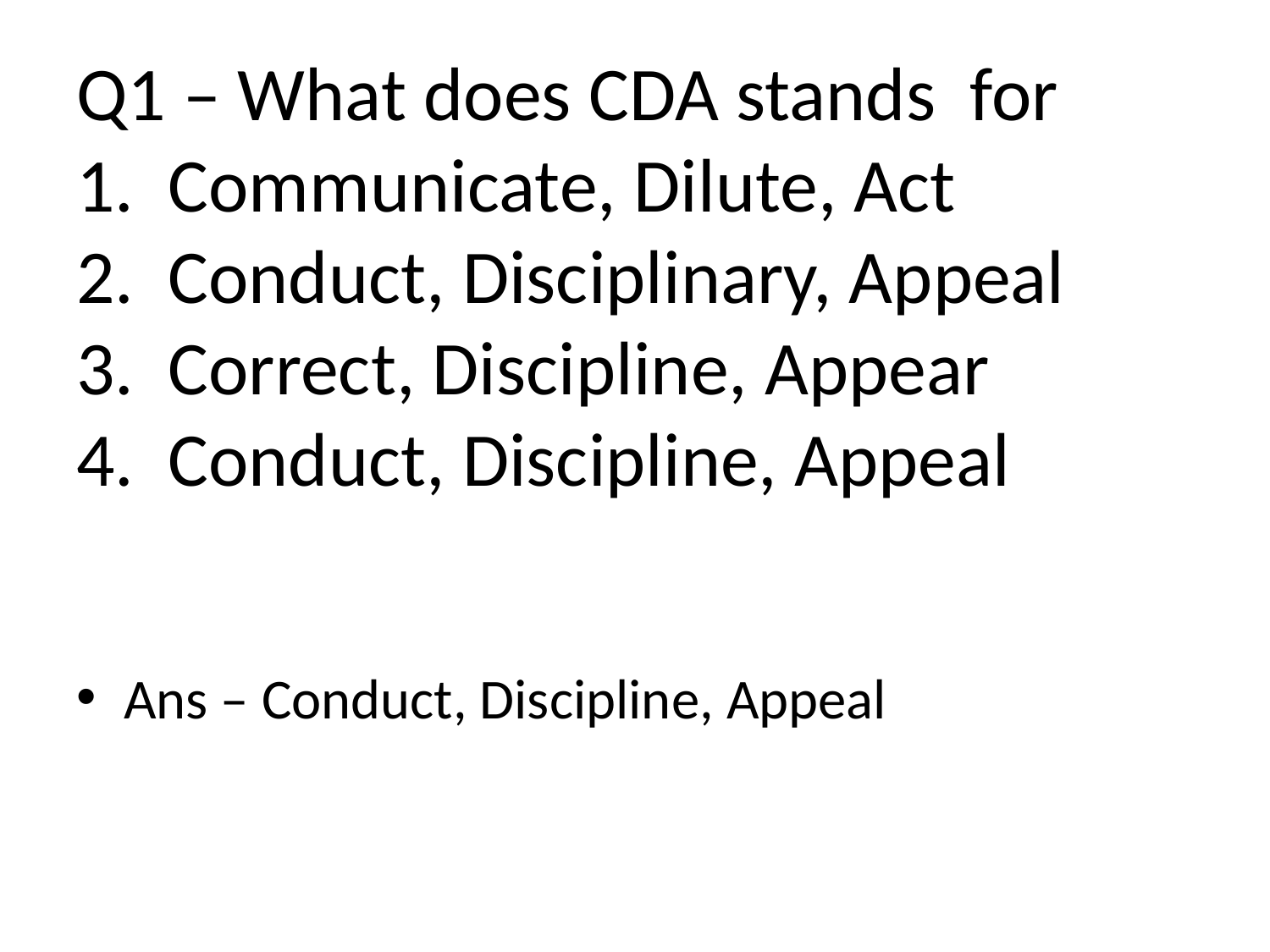

# Q1 – What does CDA stands  for 1.  Communicate, Dilute, Act 2.  Conduct, Disciplinary, Appeal 3.  Correct, Discipline, Appear 4.  Conduct, Discipline, Appeal
Ans – Conduct, Discipline, Appeal